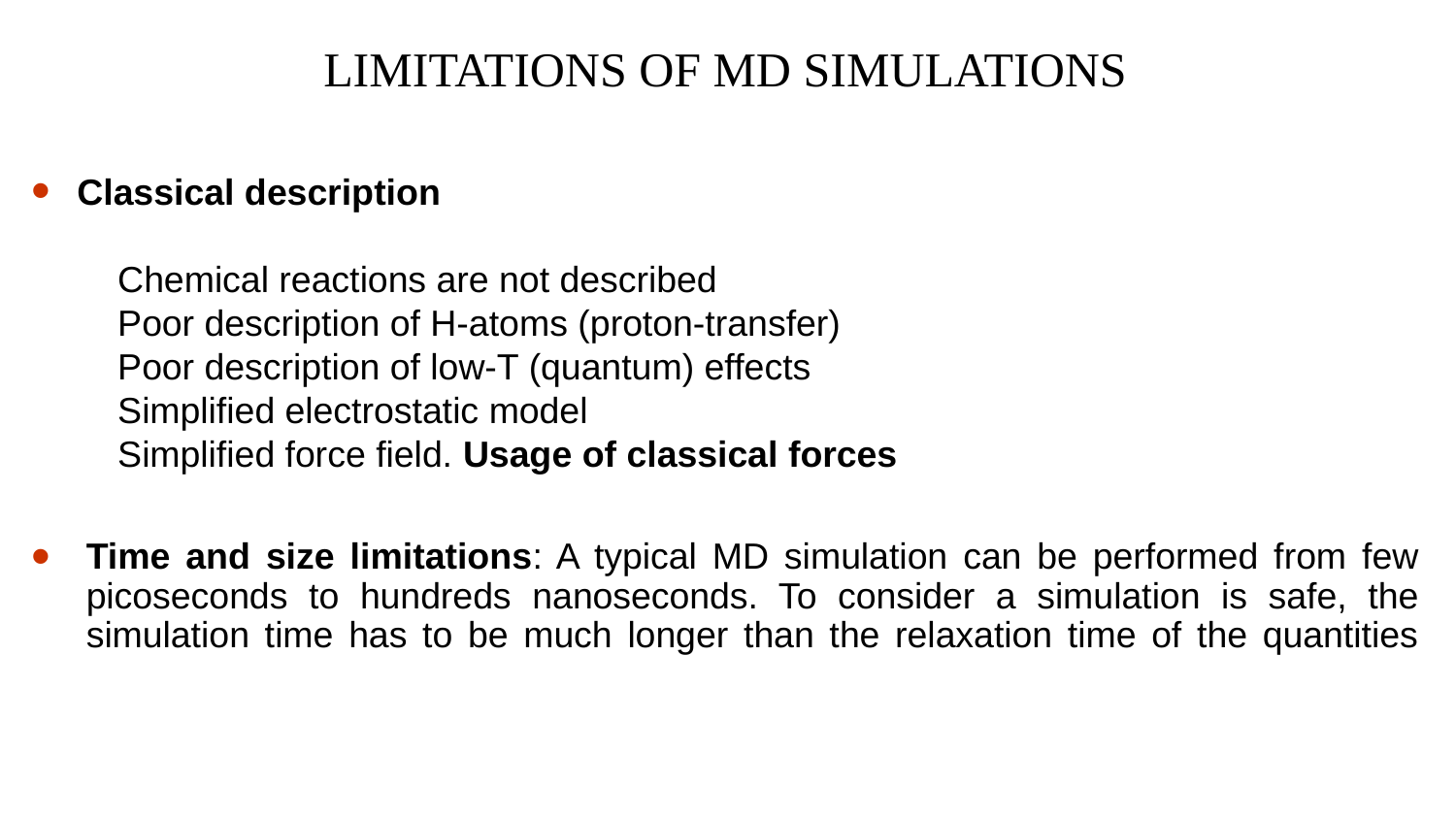

Limitations of MD Simulations

Classical description
    Chemical reactions are not described
    Poor description of H-atoms (proton-transfer)
    Poor description of low-T (quantum) effects
    Simplified electrostatic model
    Simplified force field. Usage of classical forces
Time and size limitations: A typical MD simulation can be performed from few picoseconds to hundreds nanoseconds. To consider a simulation is safe, the simulation time has to be much longer than the relaxation time of the quantities